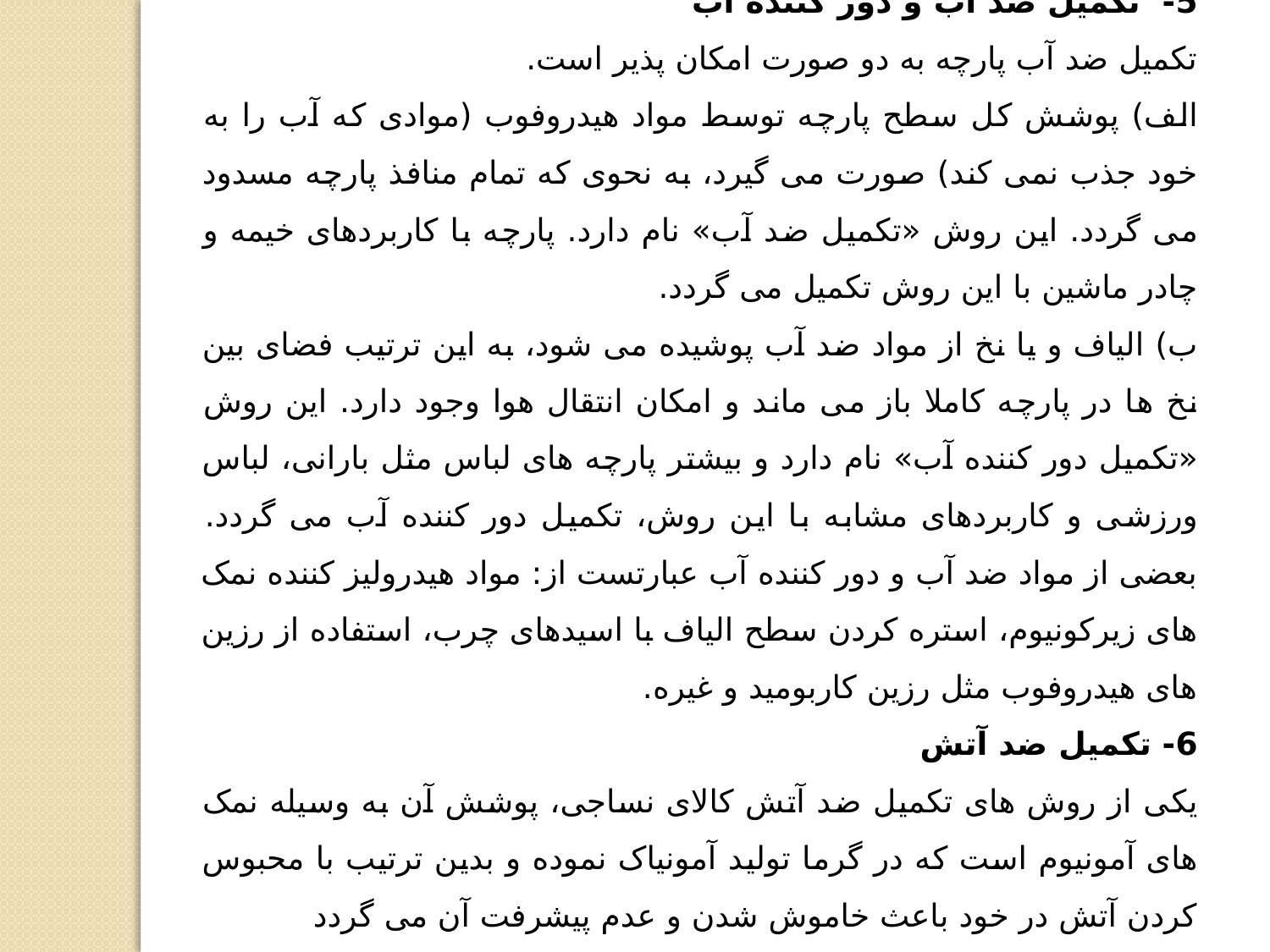

5-  تکمیل ضد آب و دور کننده آب
تکمیل ضد آب پارچه به دو صورت امکان پذیر است.
الف) پوشش کل سطح پارچه توسط مواد هیدروفوب (موادی که آب را به خود جذب نمی کند) صورت می گیرد، به نحوی که تمام منافذ پارچه مسدود می گردد. این روش «تکمیل ضد آب» نام دارد. پارچه با کاربردهای خیمه و چادر ماشین با این روش تکمیل می گردد.
ب) الیاف و یا نخ از مواد ضد آب پوشیده می شود، به این ترتیب فضای بین نخ ها در پارچه کاملا باز می ماند و امکان انتقال هوا وجود دارد. این روش «تکمیل دور کننده آب» نام دارد و بیشتر پارچه های لباس مثل بارانی، لباس ورزشی و کاربردهای مشابه با این روش، تکمیل دور کننده آب می گردد. بعضی از مواد ضد آب و دور کننده آب عبارتست از: مواد هیدرولیز کننده نمک های زیرکونیوم، استره کردن سطح الیاف با اسیدهای چرب، استفاده از رزین های هیدروفوب مثل رزین کاربومید و غیره.
6- تکمیل ضد آتش
یکی از روش های تکمیل ضد آتش کالای نساجی، پوشش آن به وسیله نمک های آمونیوم است که در گرما تولید آمونیاک نموده و بدین ترتیب با محبوس کردن آتش در خود باعث خاموش شدن و عدم پیشرفت آن می گردد